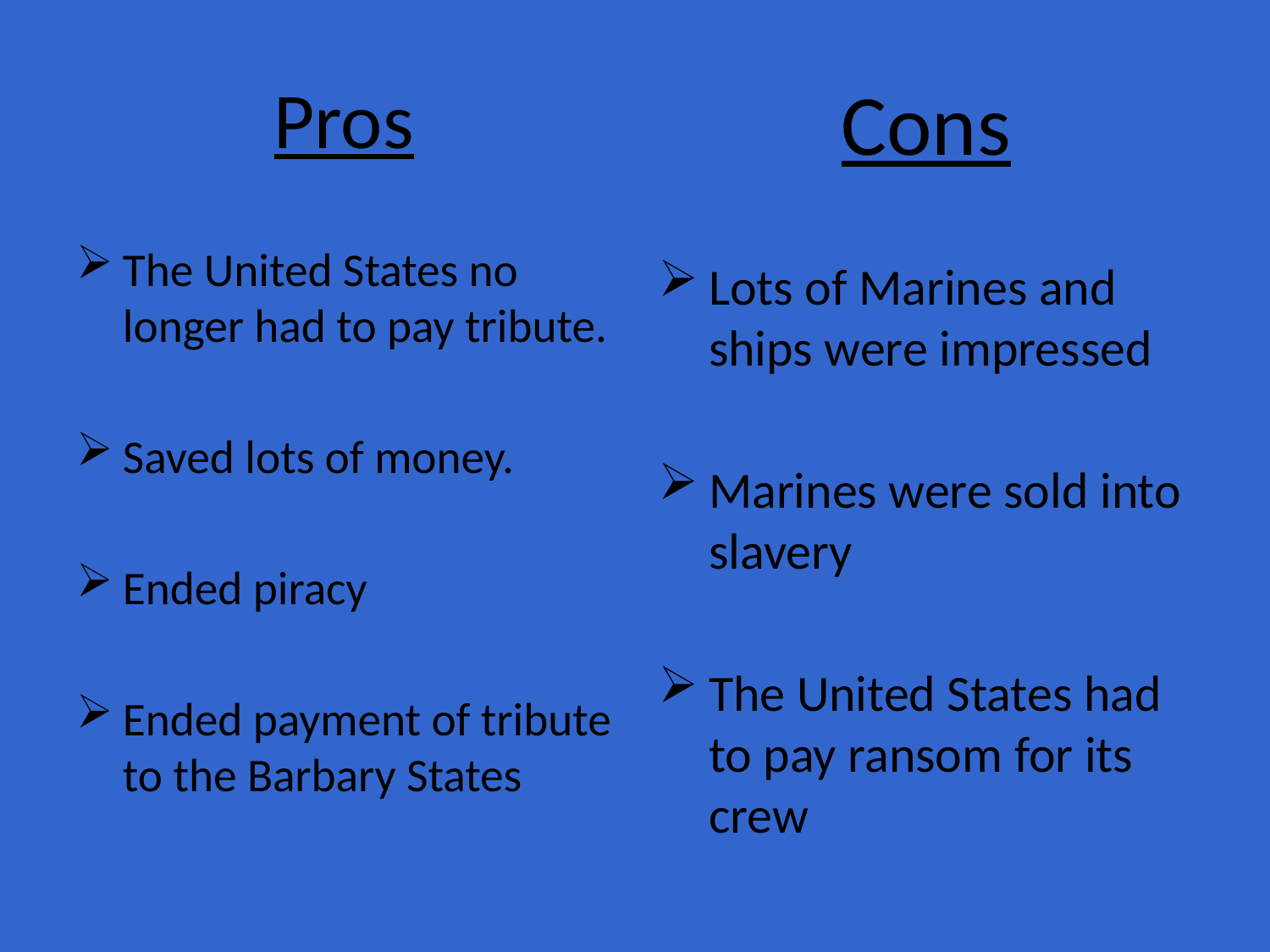

Pros

The United States no longer had to pay tribute.

Saved lots of money.

Ended piracy

Ended payment of tribute to the Barbary States
Cons

Lots of Marines and ships were impressed

Marines were sold into slavery

The United States had to pay ransom for its crew